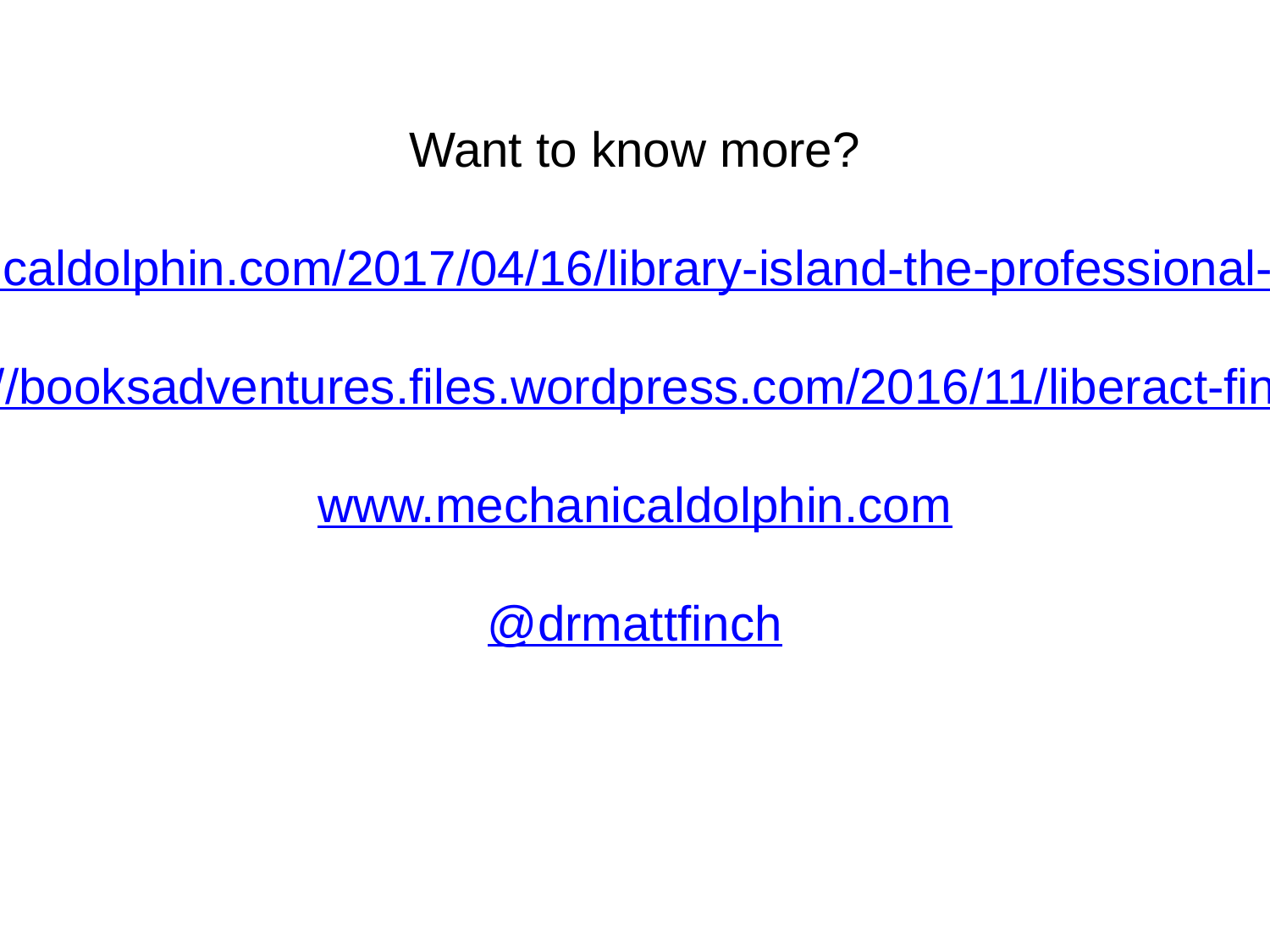

Want to know more?

https://mechanicaldolphin.com/2017/04/16/library-island-the-professional-benefit-of-play/

https://booksadventures.files.wordpress.com/2016/11/liberact-final.pdf

www.mechanicaldolphin.com

@drmattfinch